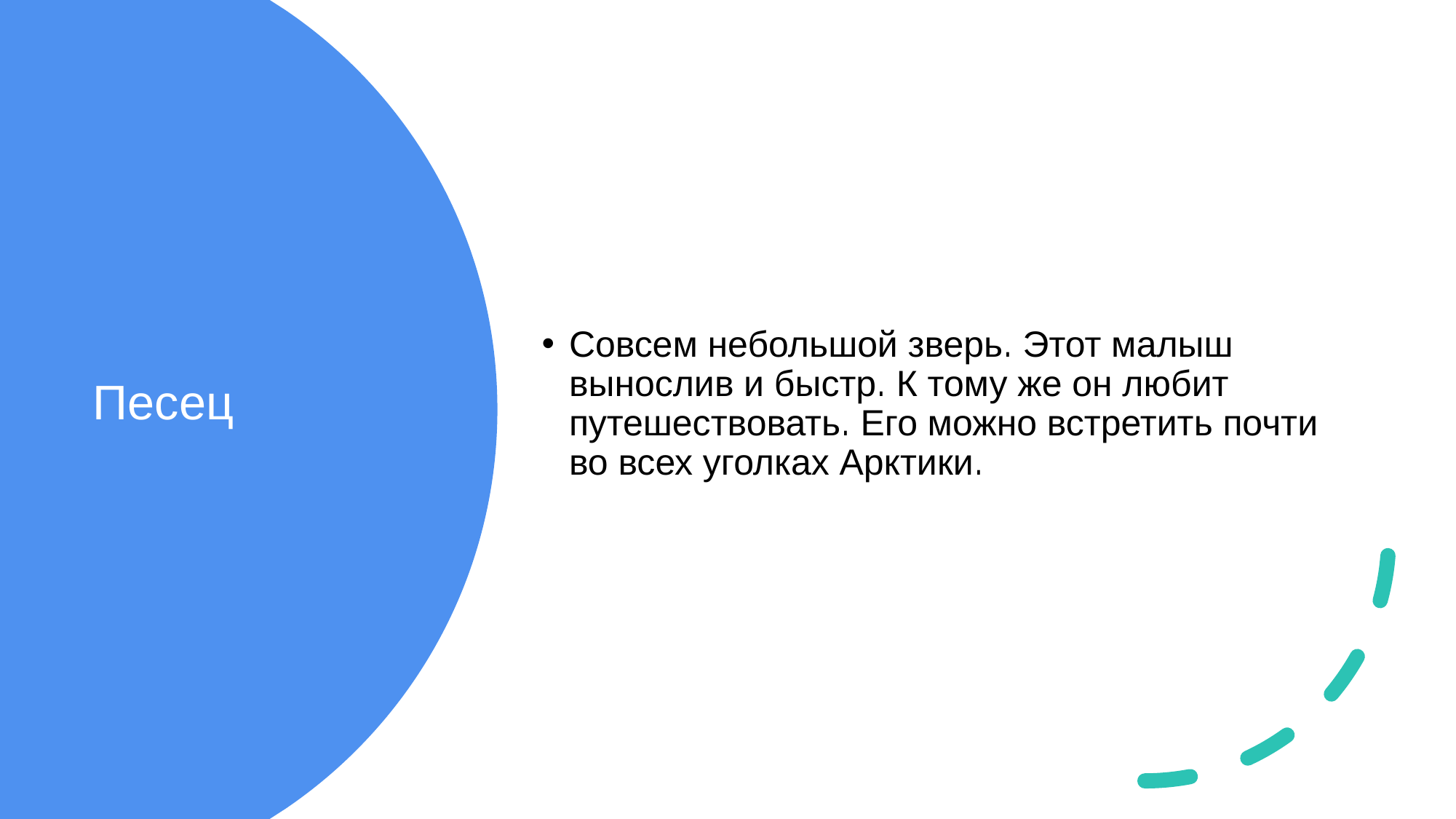

Совсем небольшой зверь. Этот малыш вынослив и быстр. К тому же он любит путешествовать. Его можно встретить почти во всех уголках Арктики.
# Песец